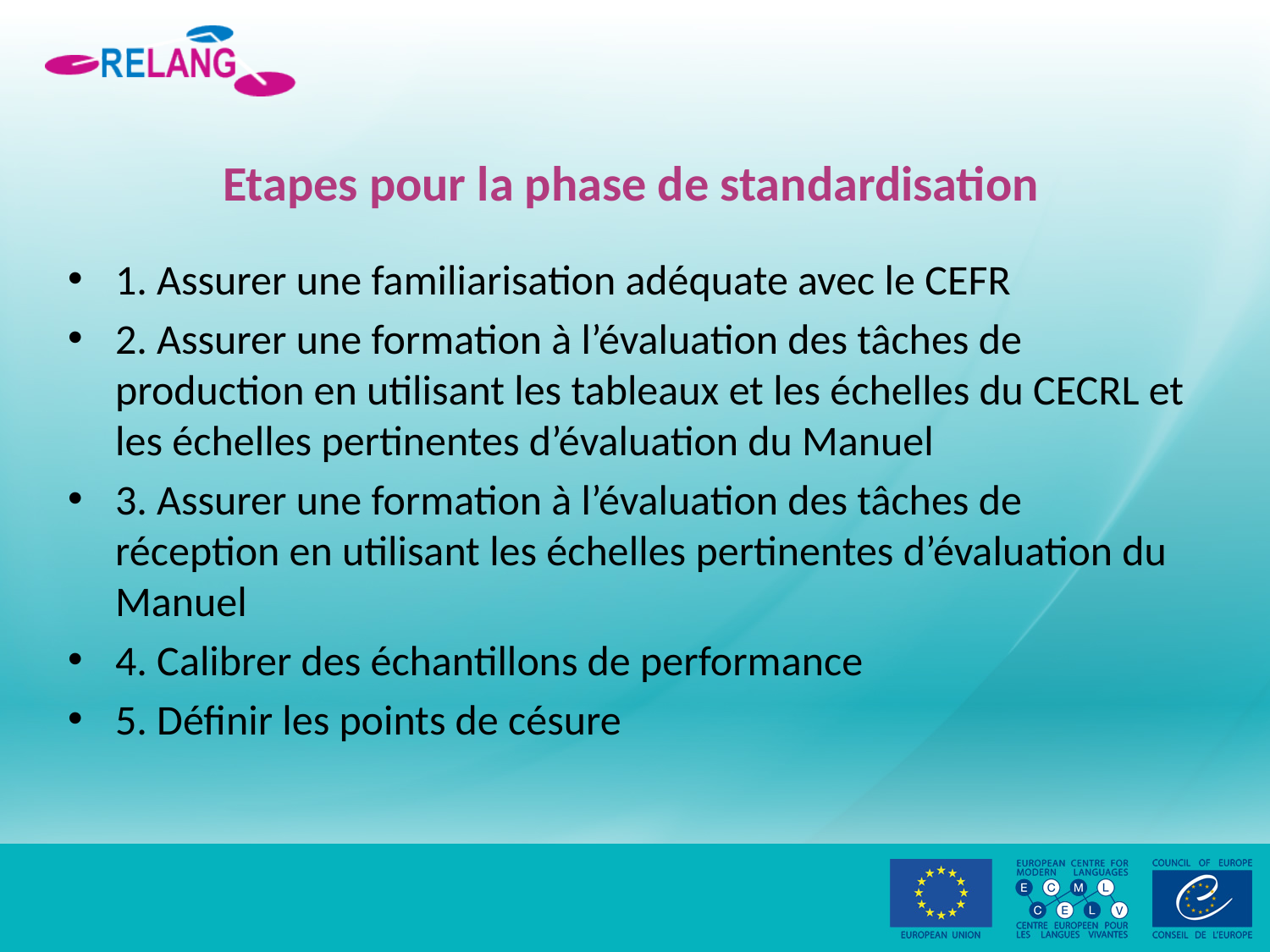

# Etapes pour la phase de standardisation
1. Assurer une familiarisation adéquate avec le CEFR
2. Assurer une formation à l’évaluation des tâches de production en utilisant les tableaux et les échelles du CECRL et les échelles pertinentes d’évaluation du Manuel
3. Assurer une formation à l’évaluation des tâches de réception en utilisant les échelles pertinentes d’évaluation du Manuel
4. Calibrer des échantillons de performance
5. Définir les points de césure